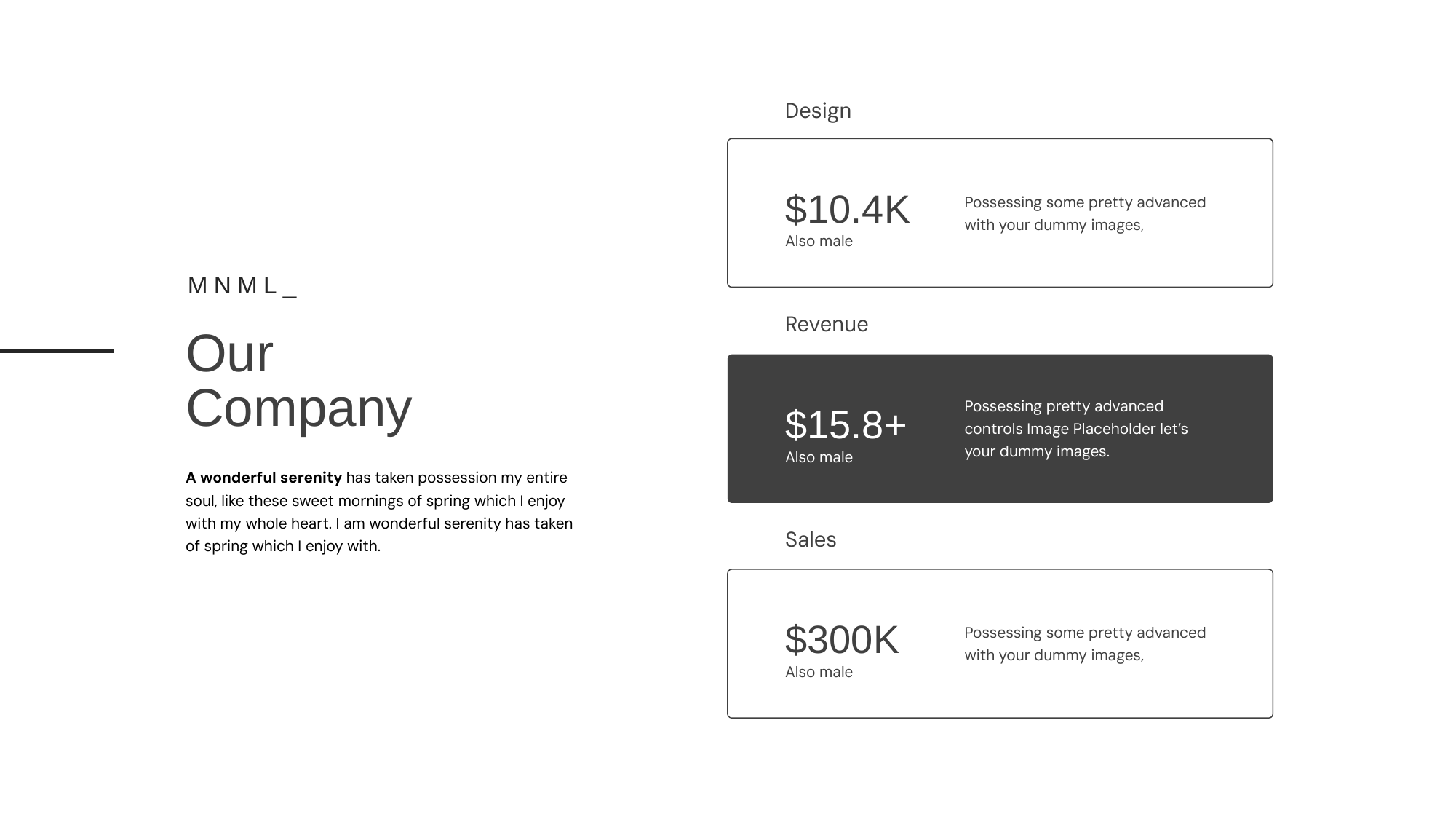

Design

$10.4K
Possessing some pretty advanced
with your dummy images,
Also male
Mnml_
Revenue
Our
Company

$15.8+
Possessing pretty advanced
controls Image Placeholder let’s
your dummy images.
Also male
A wonderful serenity has taken possession my entire soul, like these sweet mornings of spring which I enjoy with my whole heart. I am wonderful serenity has taken of spring which I enjoy with.
Sales

$300K
Possessing some pretty advanced
with your dummy images,
Also male